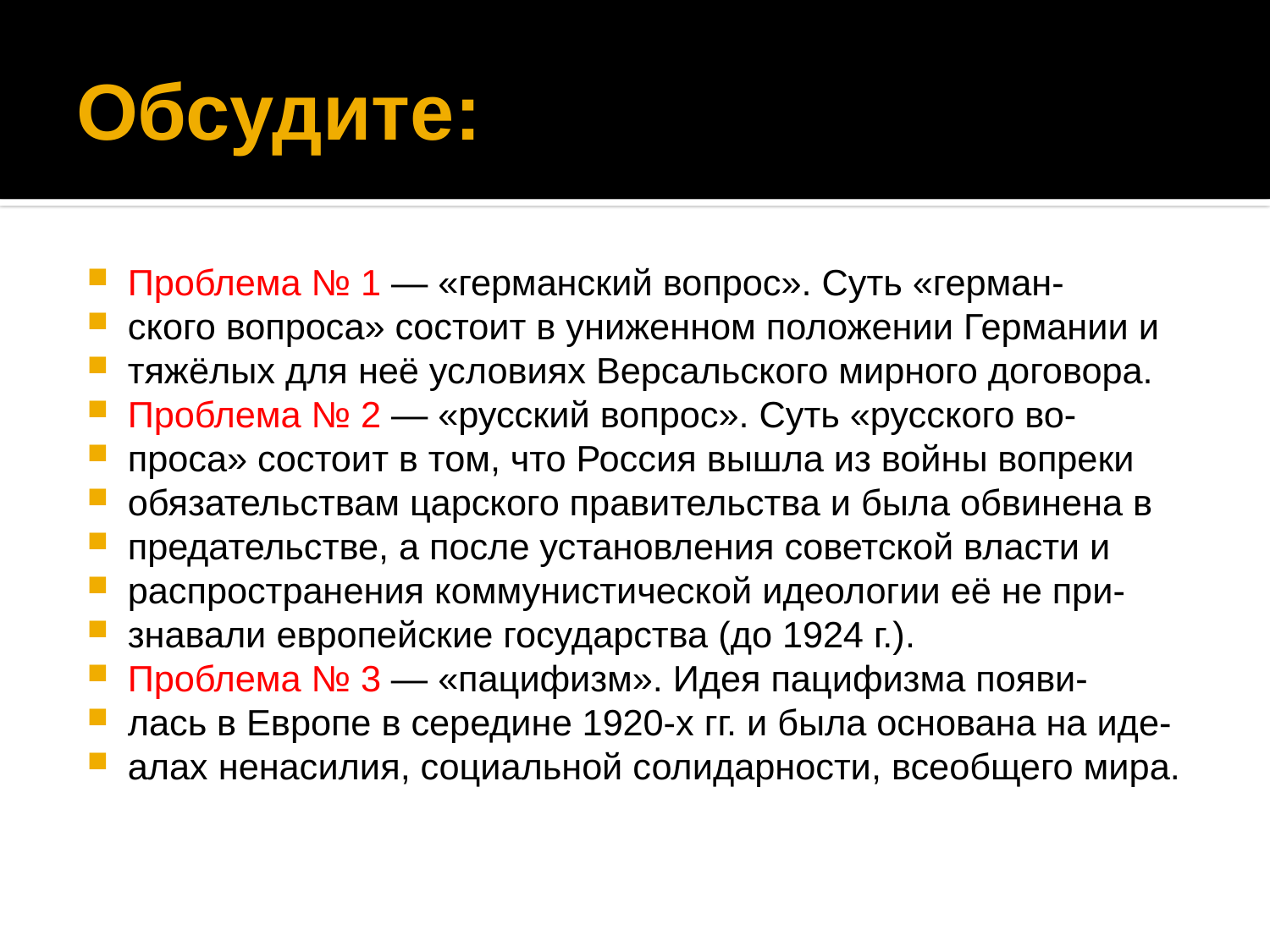

# Обсудите:
Проблема № 1 — «германский вопрос». Суть «герман-
ского вопроса» состоит в униженном положении Германии и
тяжёлых для неё условиях Версальского мирного договора.
Проблема № 2 — «русский вопрос». Суть «русского во-
проса» состоит в том, что Россия вышла из войны вопреки
обязательствам царского правительства и была обвинена в
предательстве, а после установления советской власти и
распространения коммунистической идеологии её не при-
знавали европейские государства (до 1924 г.).
Проблема № 3 — «пацифизм». Идея пацифизма появи-
лась в Европе в середине 1920-х гг. и была основана на иде-
алах ненасилия, социальной солидарности, всеобщего мира.